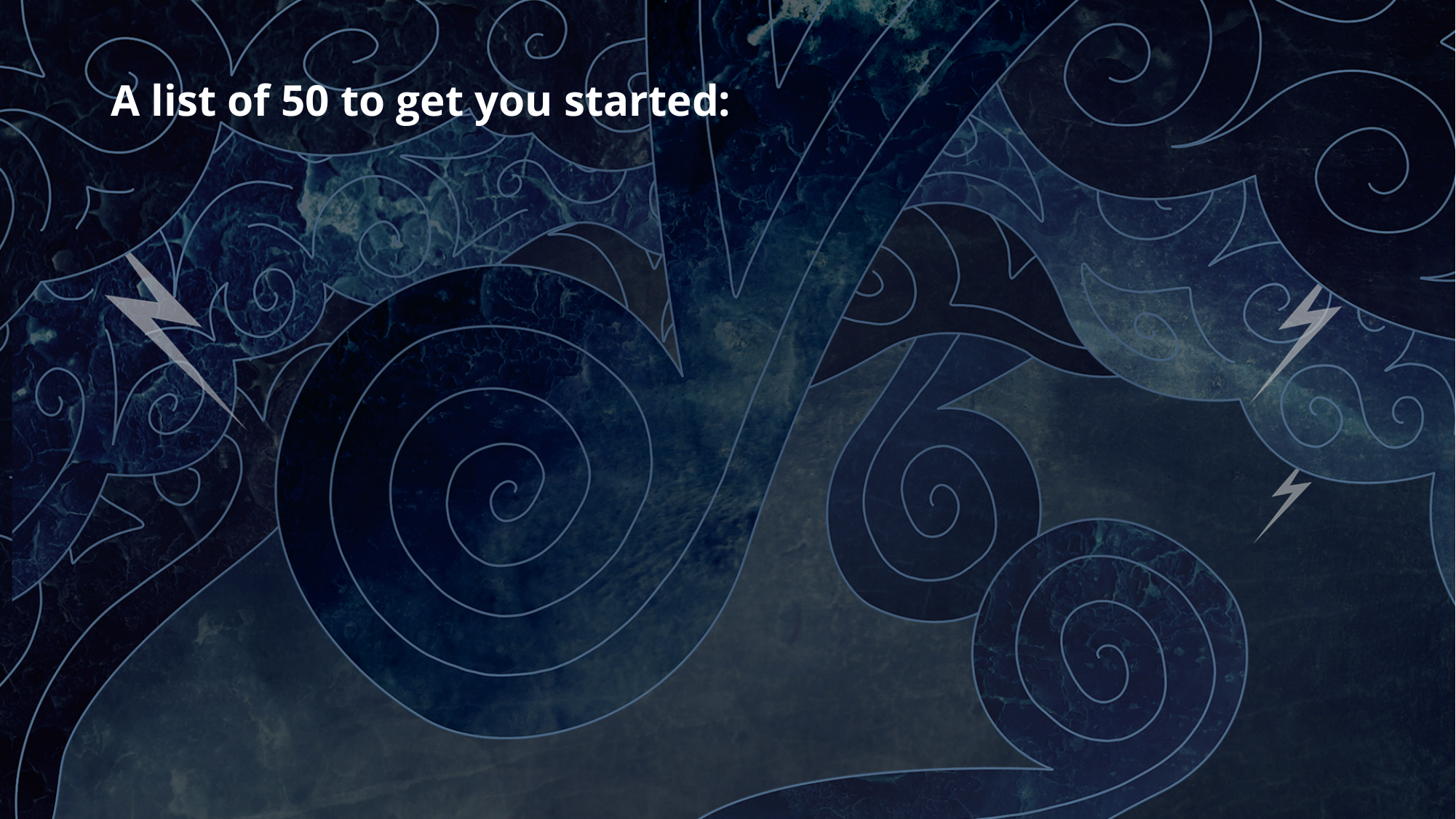

A list of 50 to get you started: